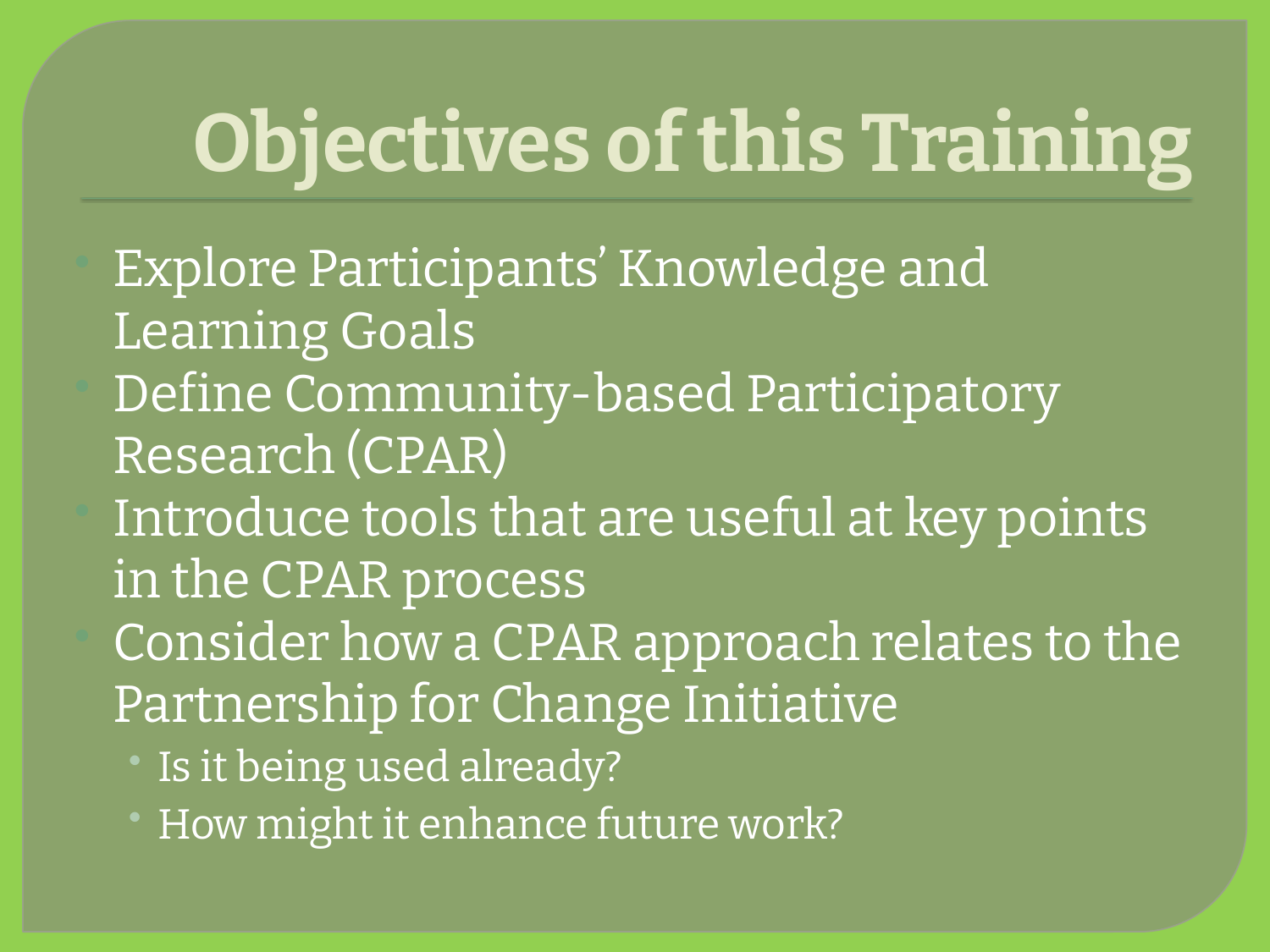

# Objectives of this Training
Explore Participants’ Knowledge and Learning Goals
Define Community-based Participatory Research (CPAR)
Introduce tools that are useful at key points in the CPAR process
Consider how a CPAR approach relates to the Partnership for Change Initiative
Is it being used already?
How might it enhance future work?